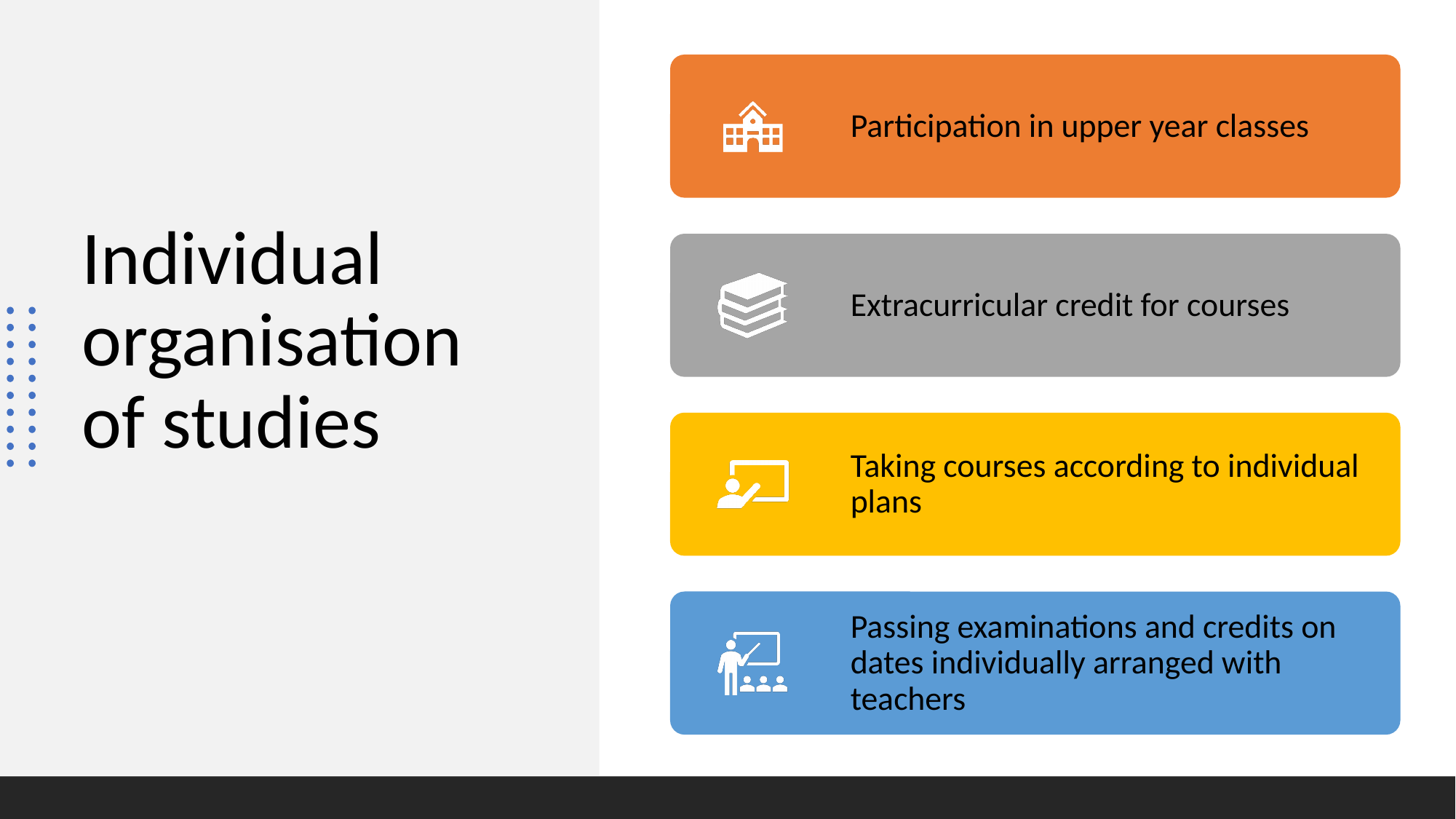

Participation in upper year classes
Extracurricular credit for courses
Taking courses according to individual plans
Passing examinations and credits on dates individually arranged with teachers
# Individual organisation of studies